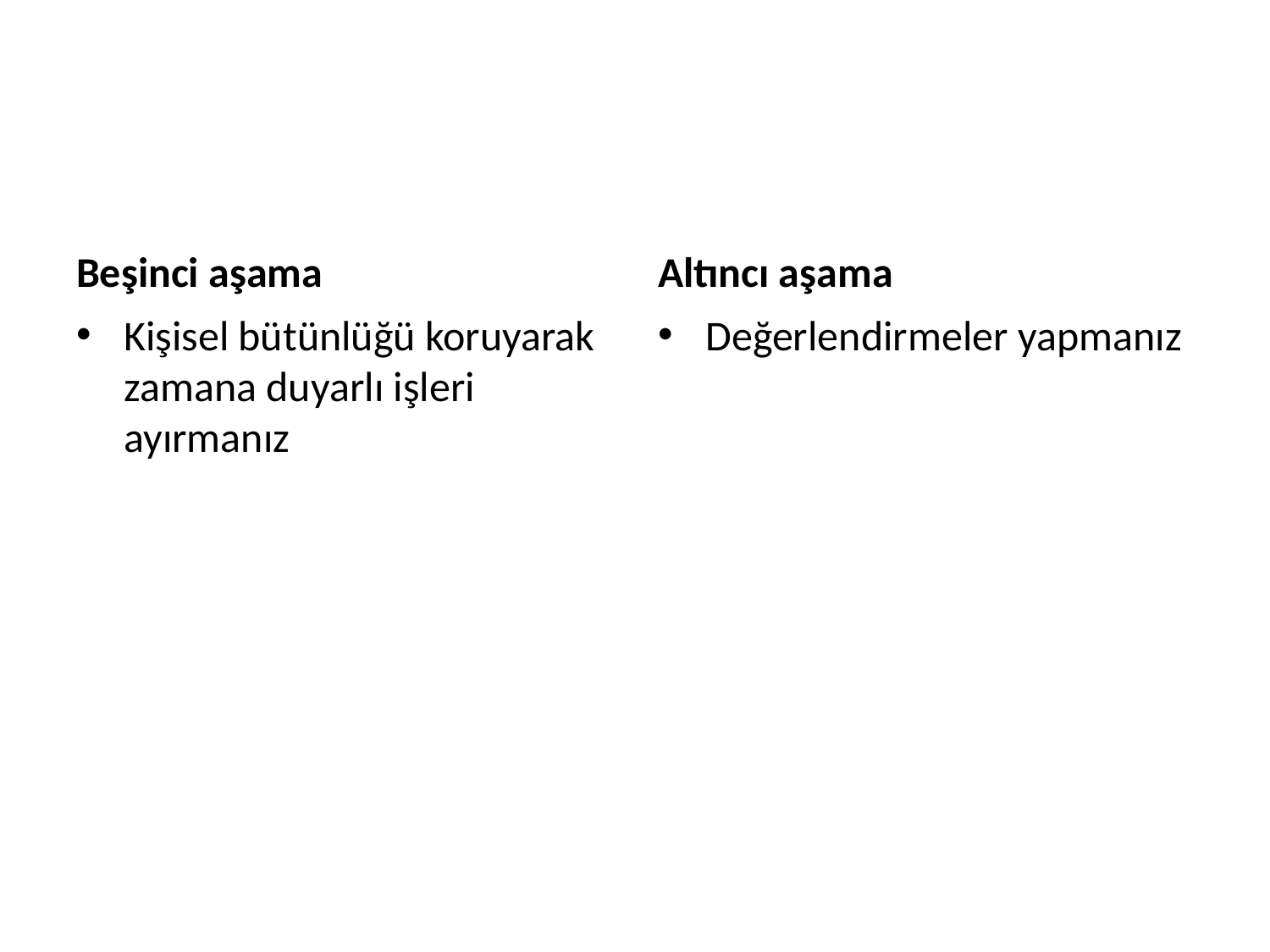

Beşinci aşama
Altıncı aşama
Kişisel bütünlüğü koruyarak zamana duyarlı işleri ayırmanız
Değerlendirmeler yapmanız